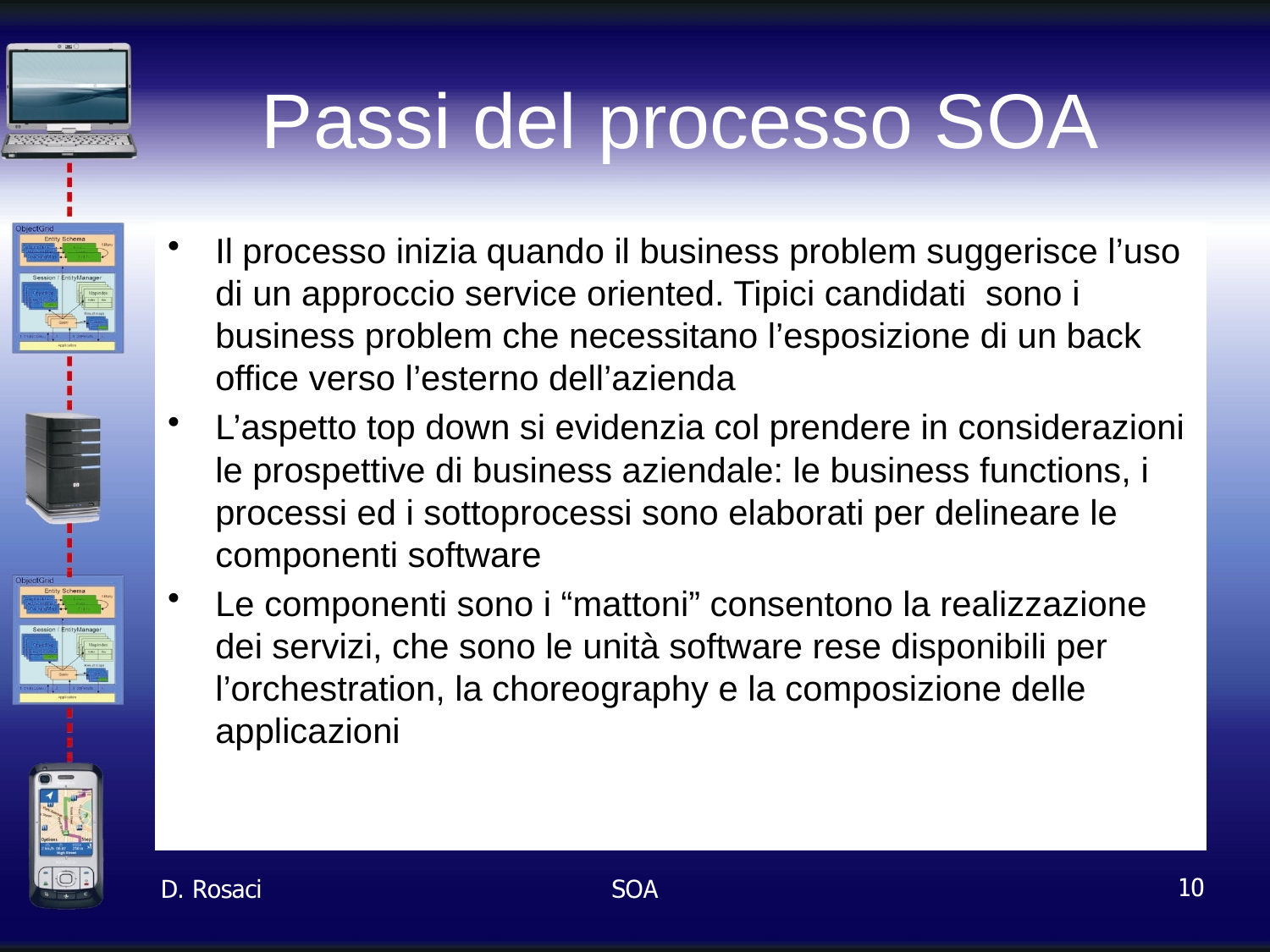

# Passi del processo SOA
Il processo inizia quando il business problem suggerisce l’uso di un approccio service oriented. Tipici candidati  sono i business problem che necessitano l’esposizione di un back office verso l’esterno dell’azienda
L’aspetto top down si evidenzia col prendere in considerazioni le prospettive di business aziendale: le business functions, i processi ed i sottoprocessi sono elaborati per delineare le componenti software
Le componenti sono i “mattoni” consentono la realizzazione dei servizi, che sono le unità software rese disponibili per l’orchestration, la choreography e la composizione delle applicazioni
D. Rosaci
SOA